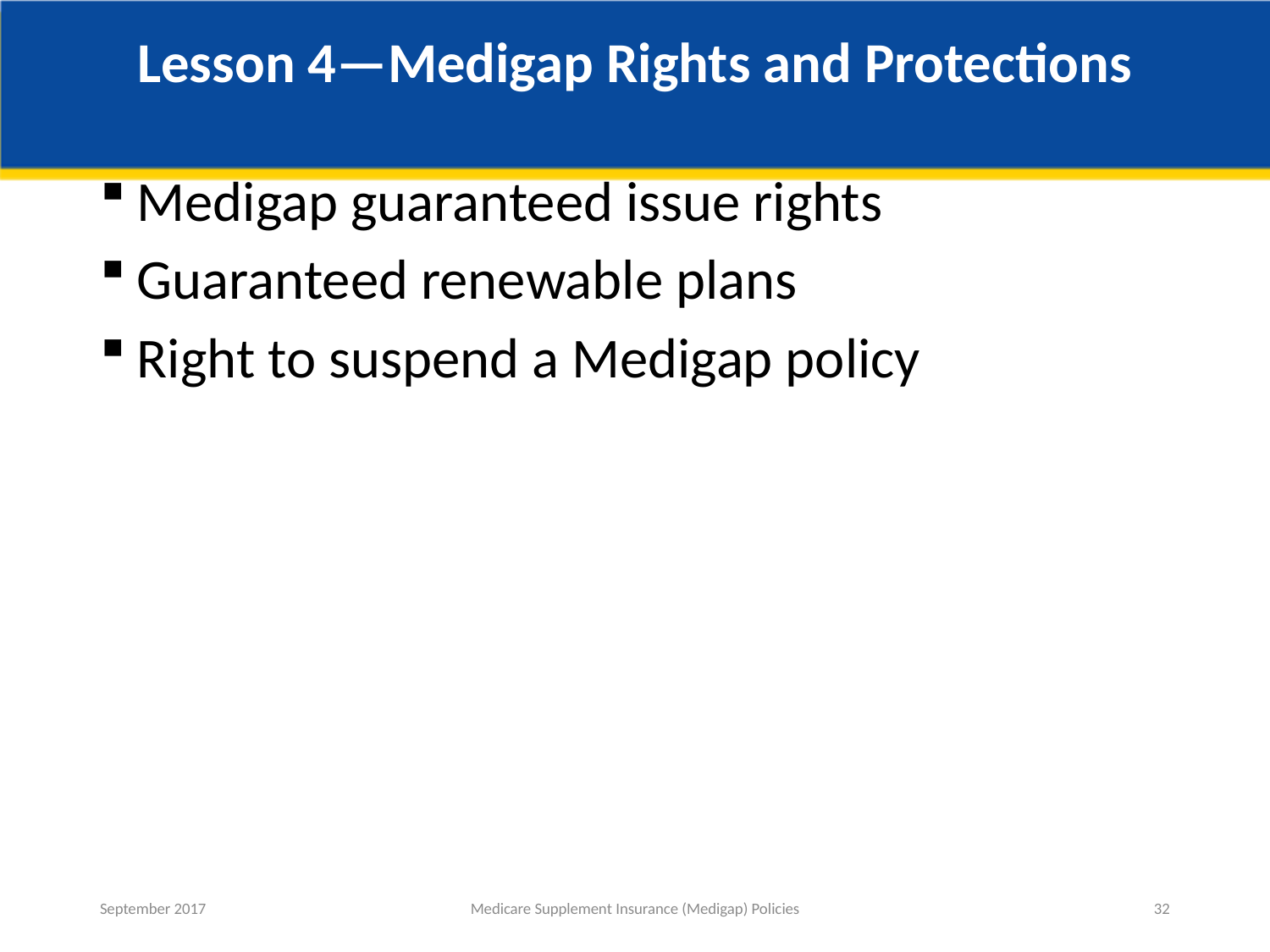

# Lesson 4—Medigap Rights and Protections
Medigap guaranteed issue rights
Guaranteed renewable plans
Right to suspend a Medigap policy

September 2017
Medicare Supplement Insurance (Medigap) Policies
32